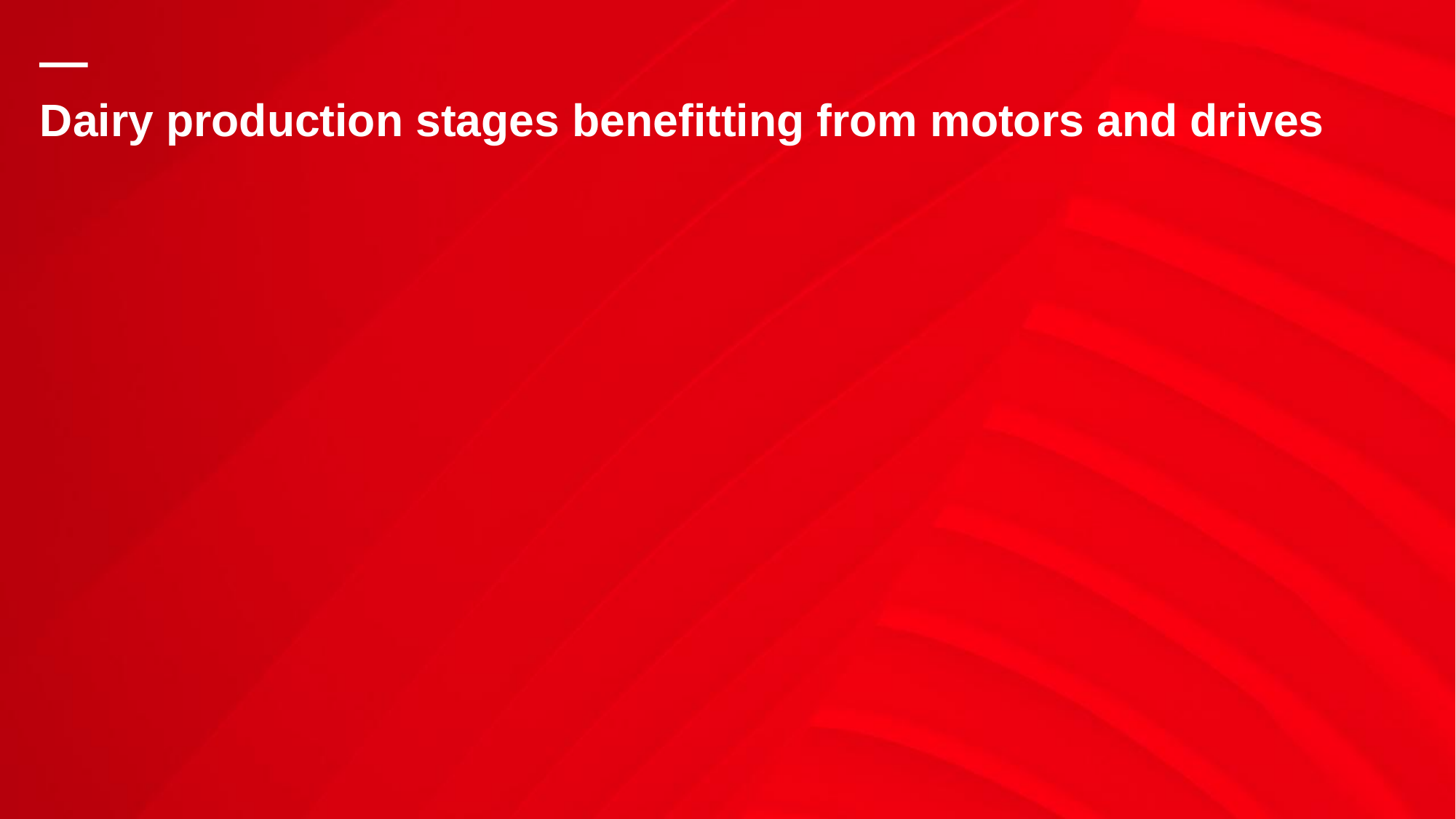

# Dairy production stages benefitting from motors and drives